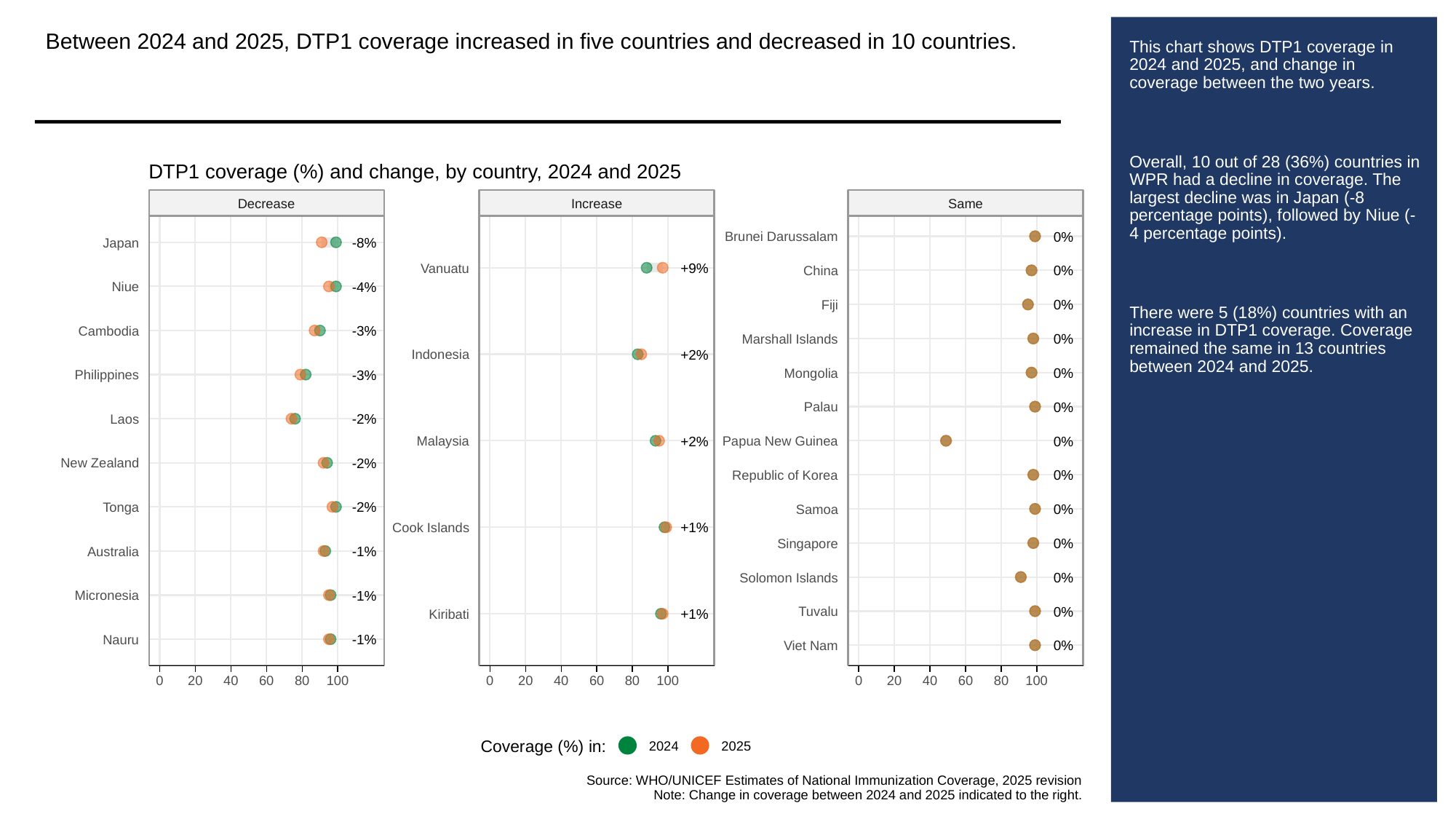

Between 2024 and 2025, DTP1 coverage increased in five countries and decreased in 10 countries.
# This chart shows DTP1 coverage in 2024 and 2025, and change in coverage between the two years.

Overall, 10 out of 28 (36%) countries in WPR had a decline in coverage. The largest decline was in Japan (-8 percentage points), followed by Niue (-4 percentage points).

There were 5 (18%) countries with an increase in DTP1 coverage. Coverage remained the same in 13 countries between 2024 and 2025.

DTP1 coverage (%) and change, by country, 2024 and 2025

Decrease
Increase
Same

0%
Brunei Darussalam

-8%
Japan

+9%
Vanuatu

0%
China

-4%
Niue

0%
Fiji

-3%
Cambodia

0%
Marshall Islands

+2%
Indonesia

0%
Mongolia

-3%
Philippines

0%
Palau

-2%
Laos

+2%
0%
Malaysia
Papua New Guinea

-2%
New Zealand

0%
Republic of Korea

-2%
Tonga

0%
Samoa

+1%
Cook Islands

0%
Singapore

-1%
Australia

0%
Solomon Islands

-1%
Micronesia

0%
Tuvalu

+1%
Kiribati

-1%
Nauru

0%
Viet Nam

0
20
40
60
80
100
0
20
40
60
80
100
0
20
40
60
80
100

Coverage (%) in:
2024
2025
Source: WHO/UNICEF Estimates of National Immunization Coverage, 2025 revision
Note: Change in coverage between 2024 and 2025 indicated to the right.